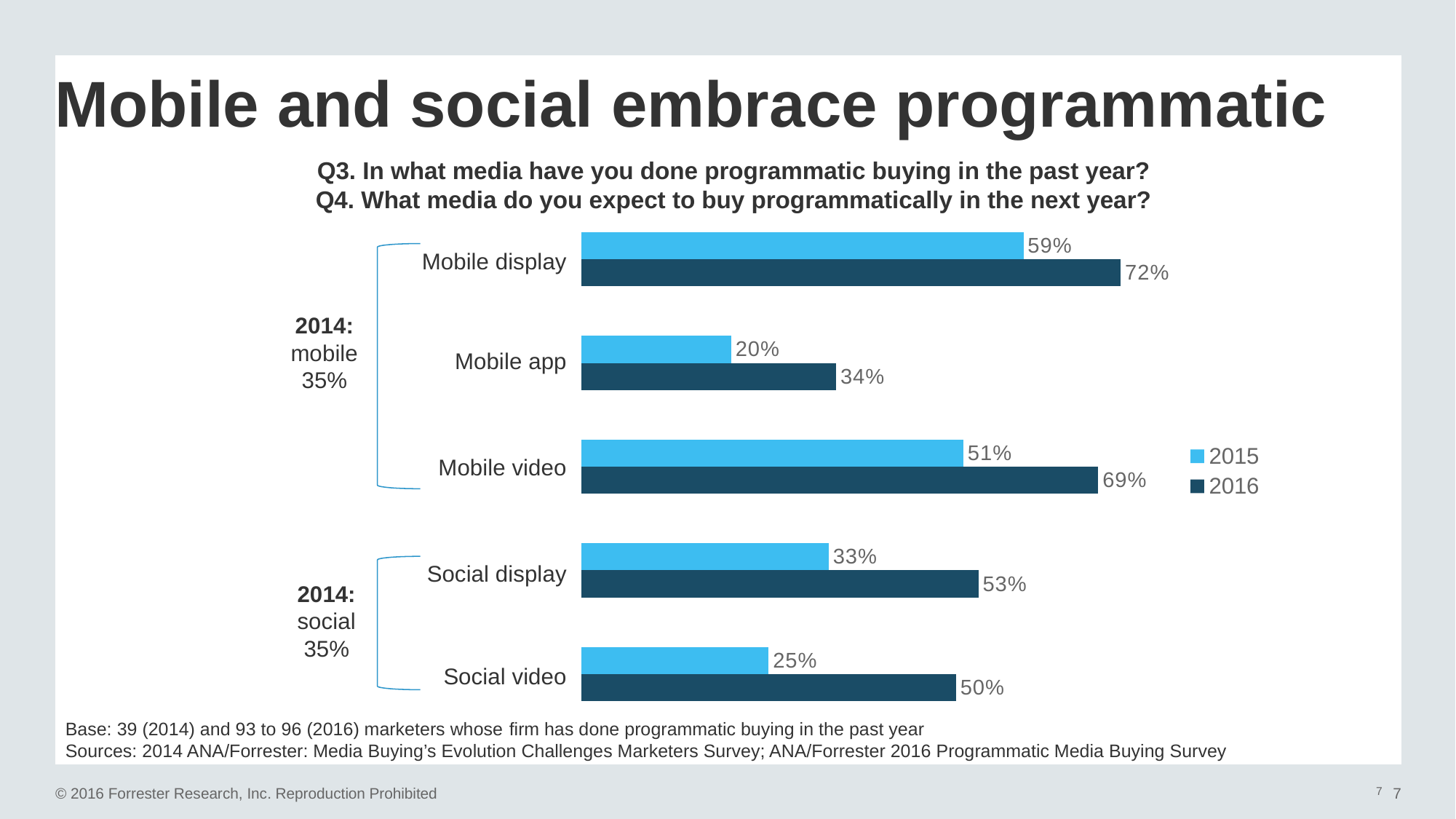

# Mobile and social embrace programmatic
Q3. In what media have you done programmatic buying in the past year?
Q4. What media do you expect to buy programmatically in the next year?

### Chart

| Category | 2016 | 2015 |
|---|---|---|
| Social video | 0.5 | 0.25 |
| Social display | 0.53 | 0.33 |
| Mobile video | 0.69 | 0.51 |
| Mobile app | 0.34 | 0.2 |
| Mobile display | 0.72 | 0.59 |
Mobile display
2014: mobile 35%
Mobile app
Mobile video

Social display
2014: social
35%
Social video
Base: 39 (2014) and 93 to 96 (2016) marketers whose firm has done programmatic buying in the past year
Sources: 2014 ANA/Forrester: Media Buying’s Evolution Challenges Marketers Survey; ANA/Forrester 2016 Programmatic Media Buying Survey